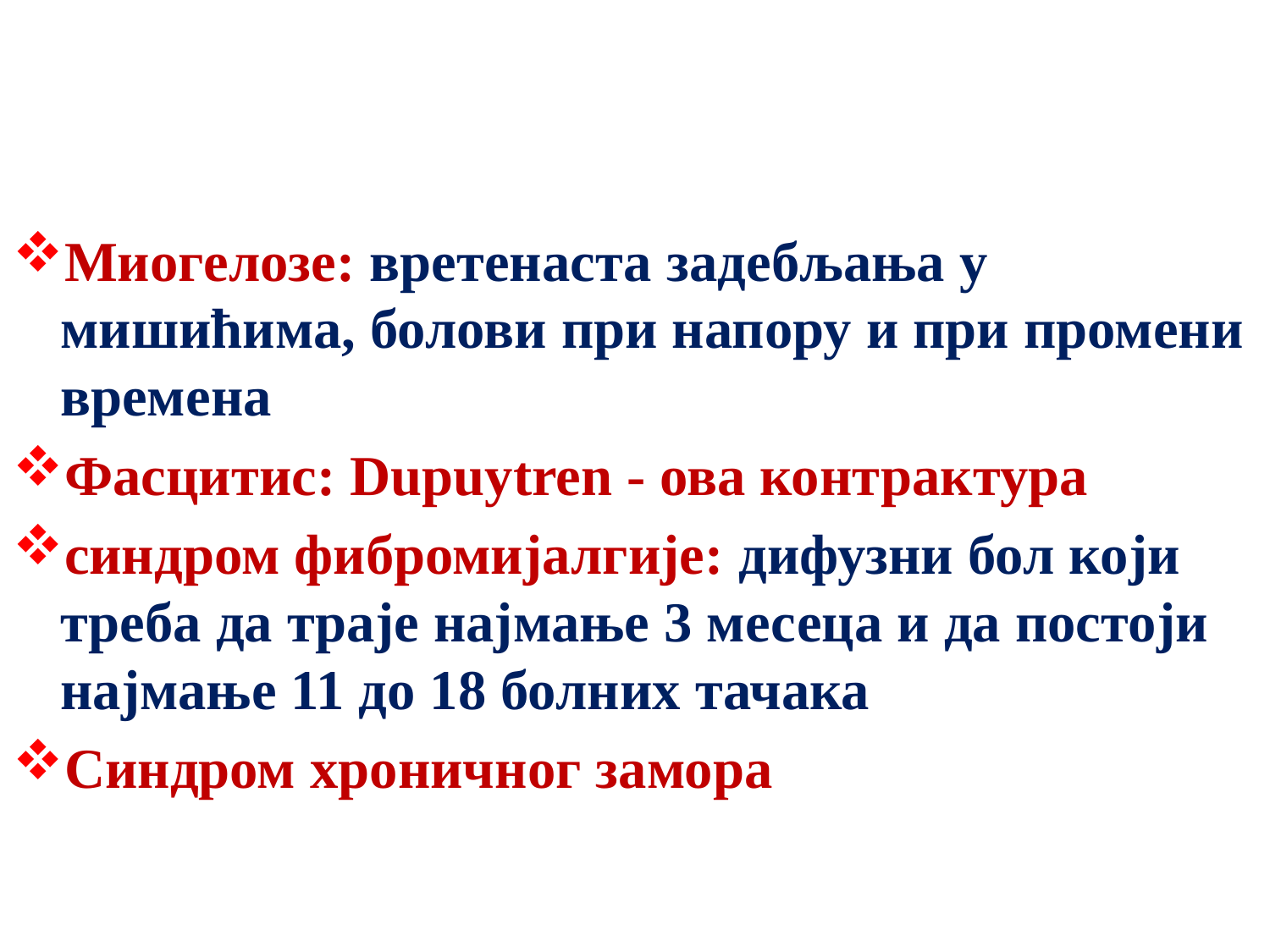

Миогелозе: вретенаста задебљања у мишићима, болови при напору и при промени времена
Фасцитис: Dupuytren - ова контрактура
синдром фибромијалгије: дифузни бол који треба да траје најмање 3 месеца и да постоји најмање 11 до 18 болних тачака
Синдром хроничног замора